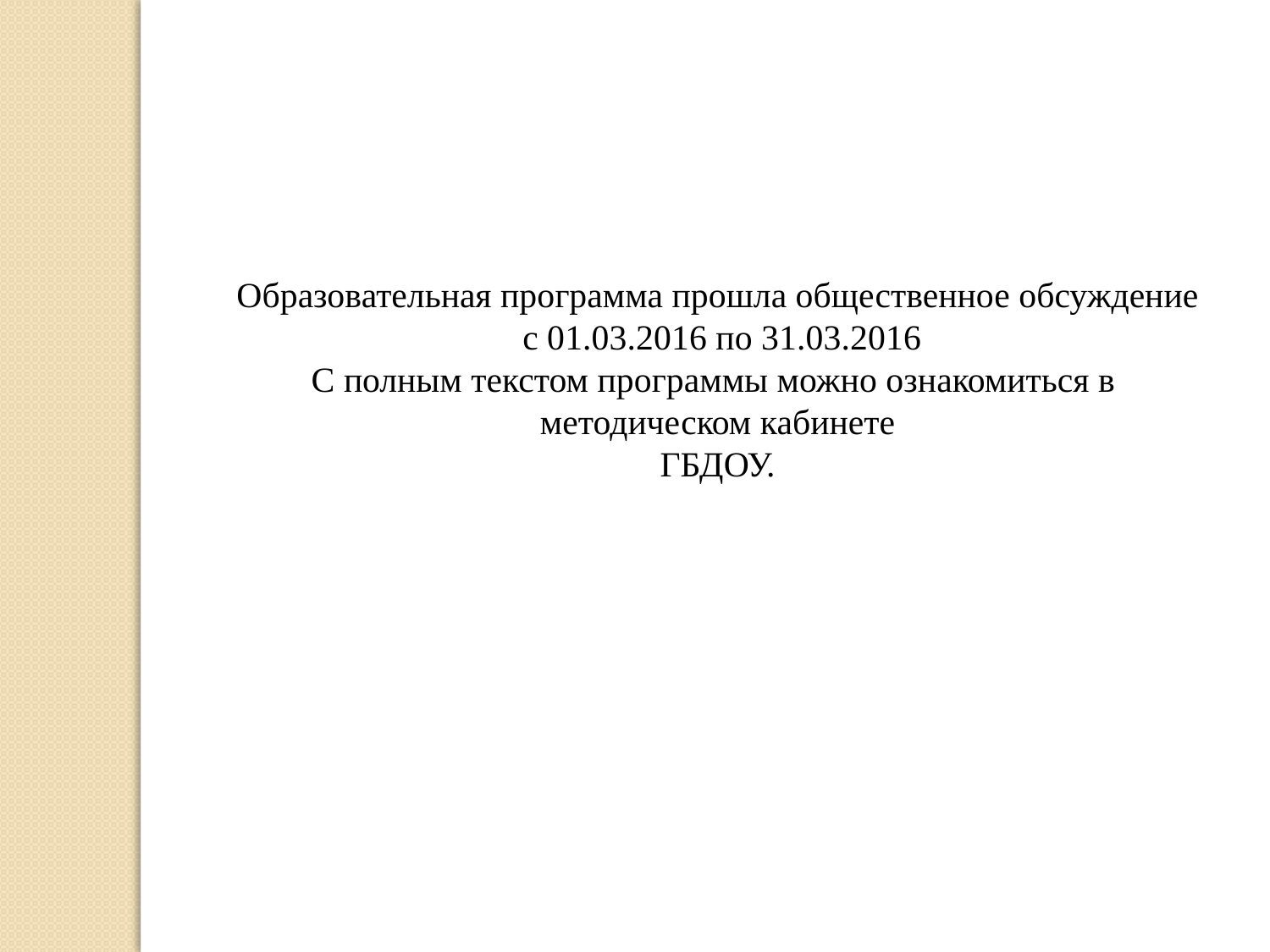

Образовательная программа прошла общественное обсуждение
 с 01.03.2016 по 31.03.2016
С полным текстом программы можно ознакомиться в
методическом кабинете
ГБДОУ.